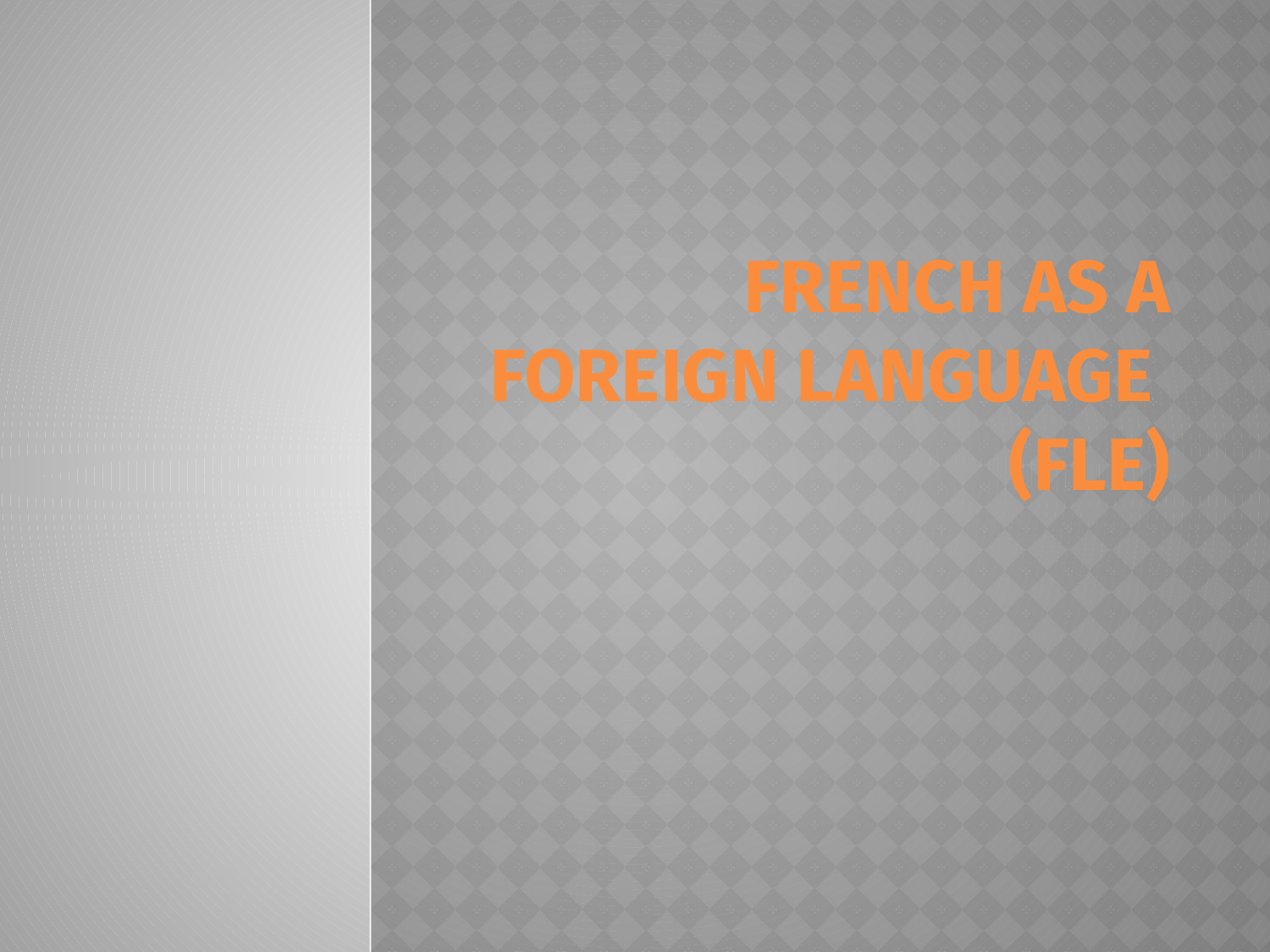

# French as a Foreign Language (FLE)